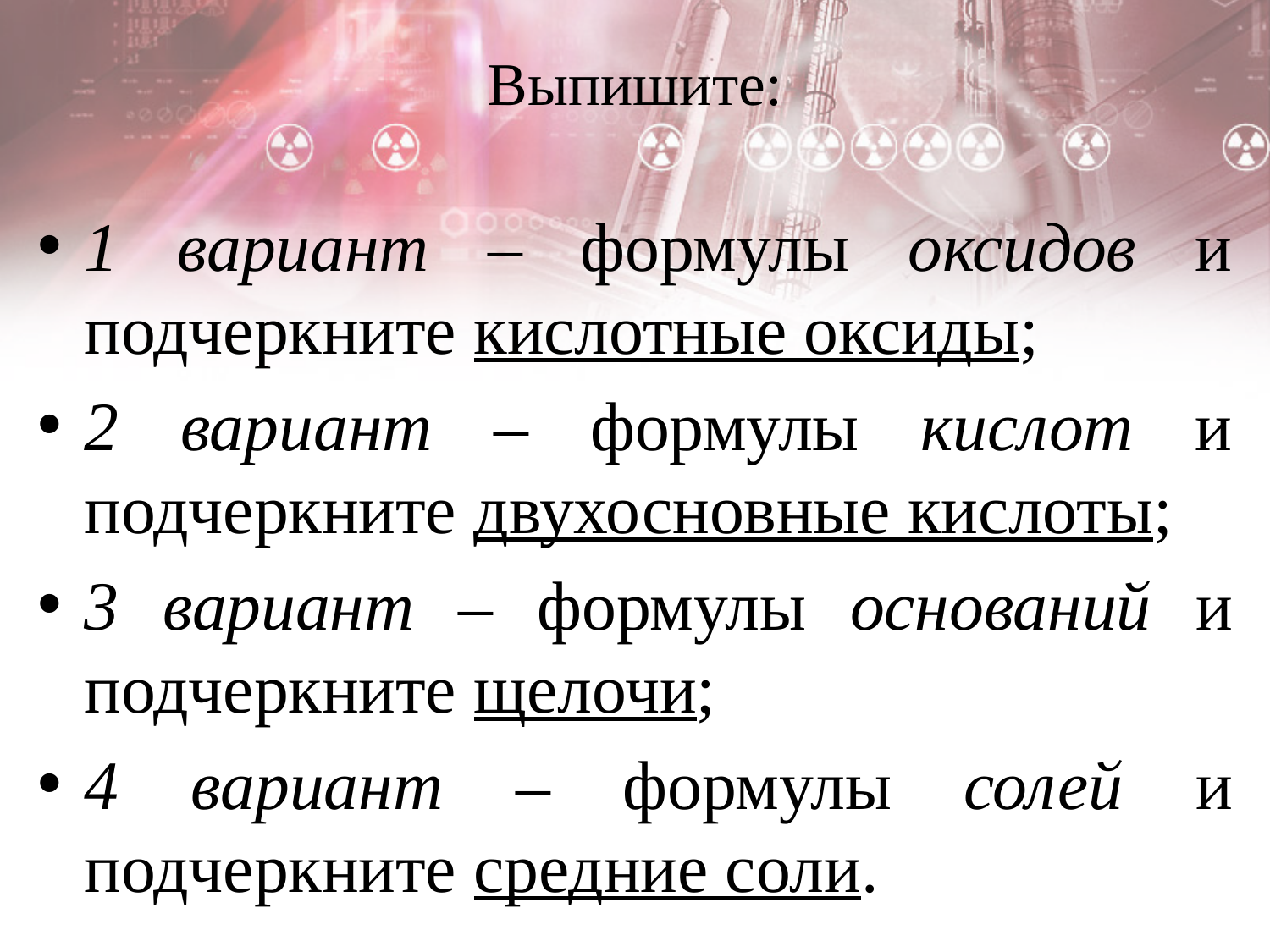

# Выпишите:
1 вариант – формулы оксидов и подчеркните кислотные оксиды;
2 вариант – формулы кислот и подчеркните двухосновные кислоты;
3 вариант – формулы оснований и подчеркните щелочи;
4 вариант – формулы солей и подчеркните средние соли.